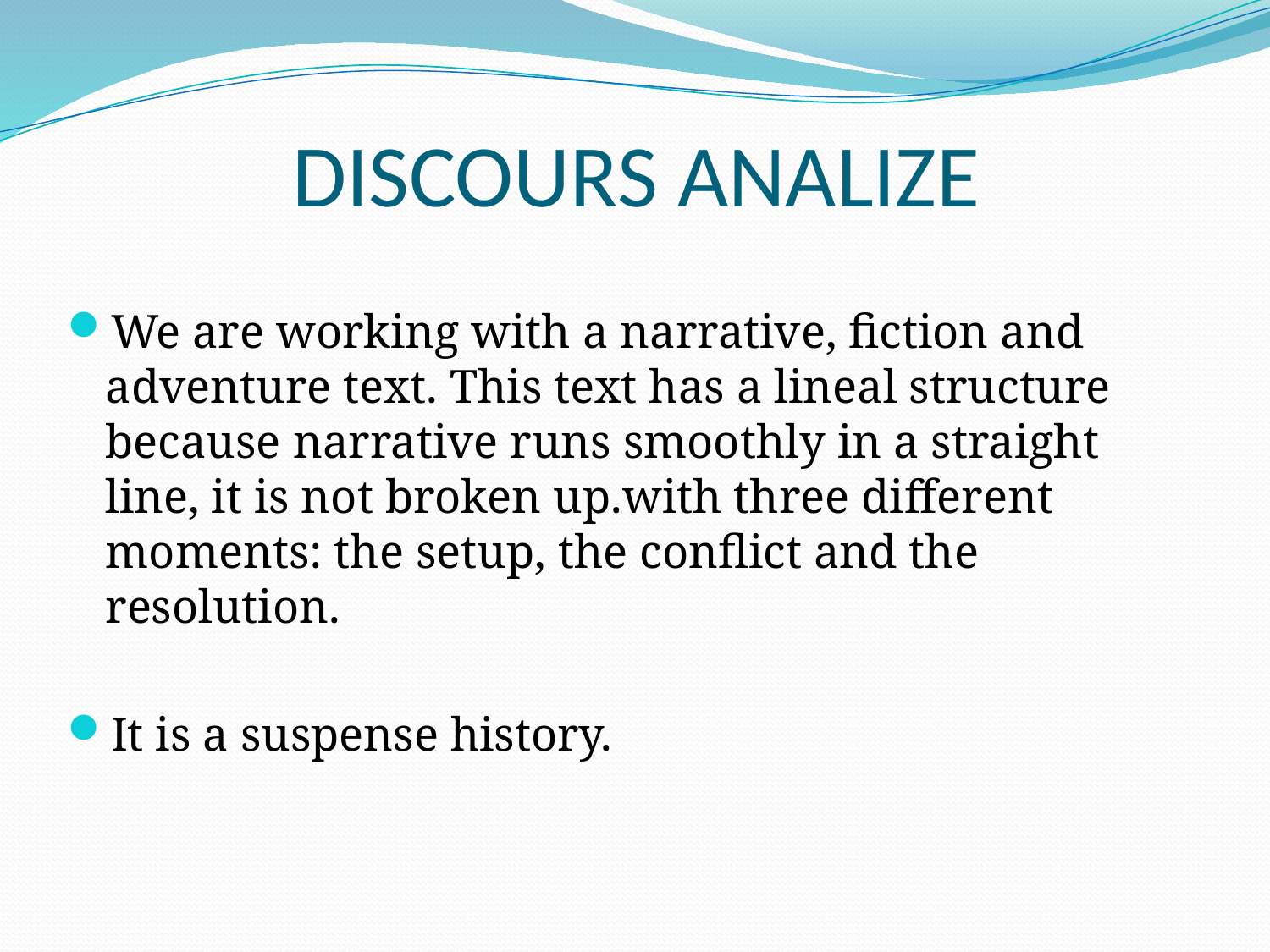

# DISCOURS ANALIZE
We are working with a narrative, fiction and adventure text. This text has a lineal structure because narrative runs smoothly in a straight line, it is not broken up.with three different moments: the setup, the conflict and the resolution.

It is a suspense history.